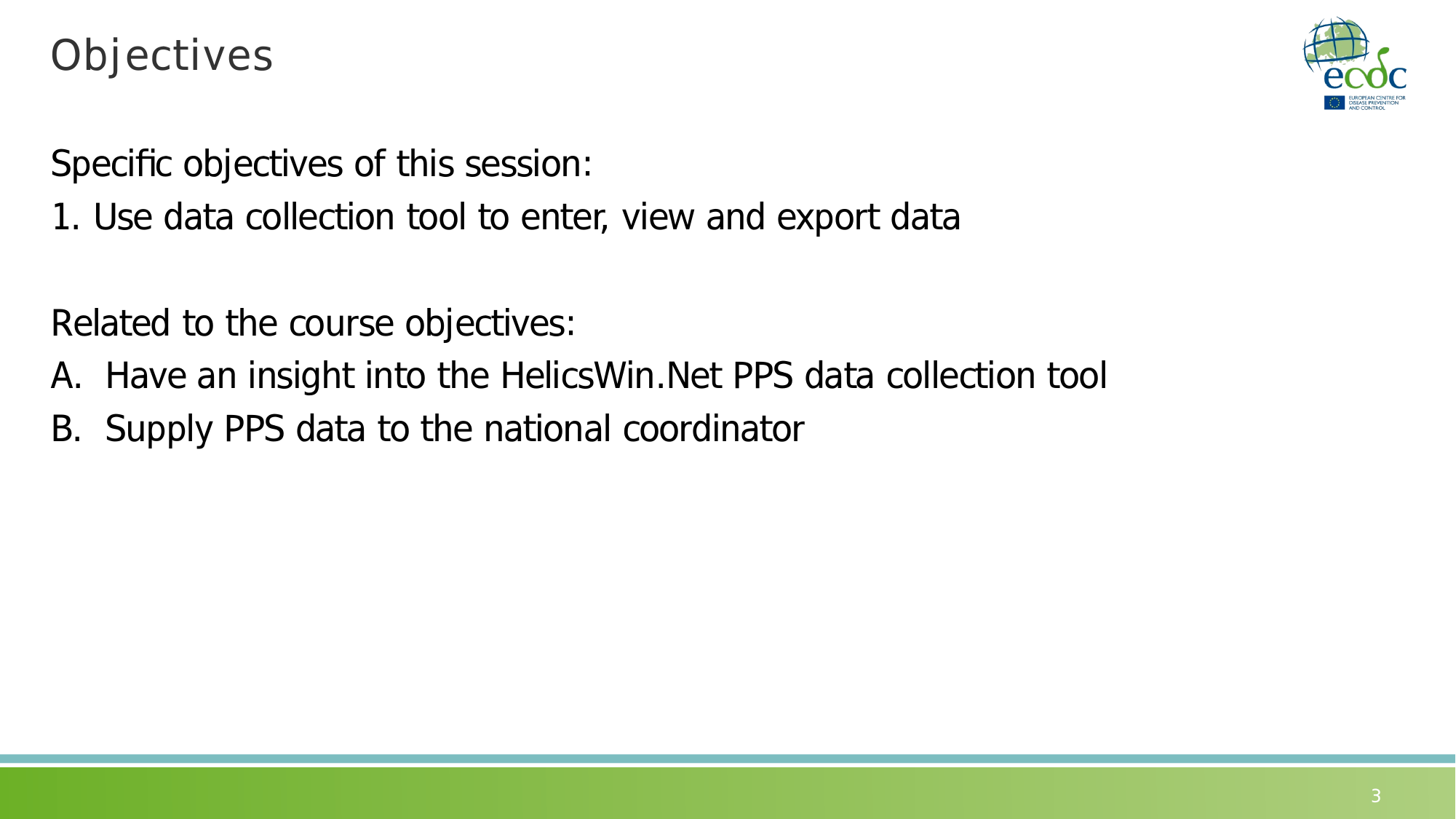

# Objectives
Specific objectives of this session:
1. Use data collection tool to enter, view and export data

Related to the course objectives:
Have an insight into the HelicsWin.Net PPS data collection tool
Supply PPS data to the national coordinator

3